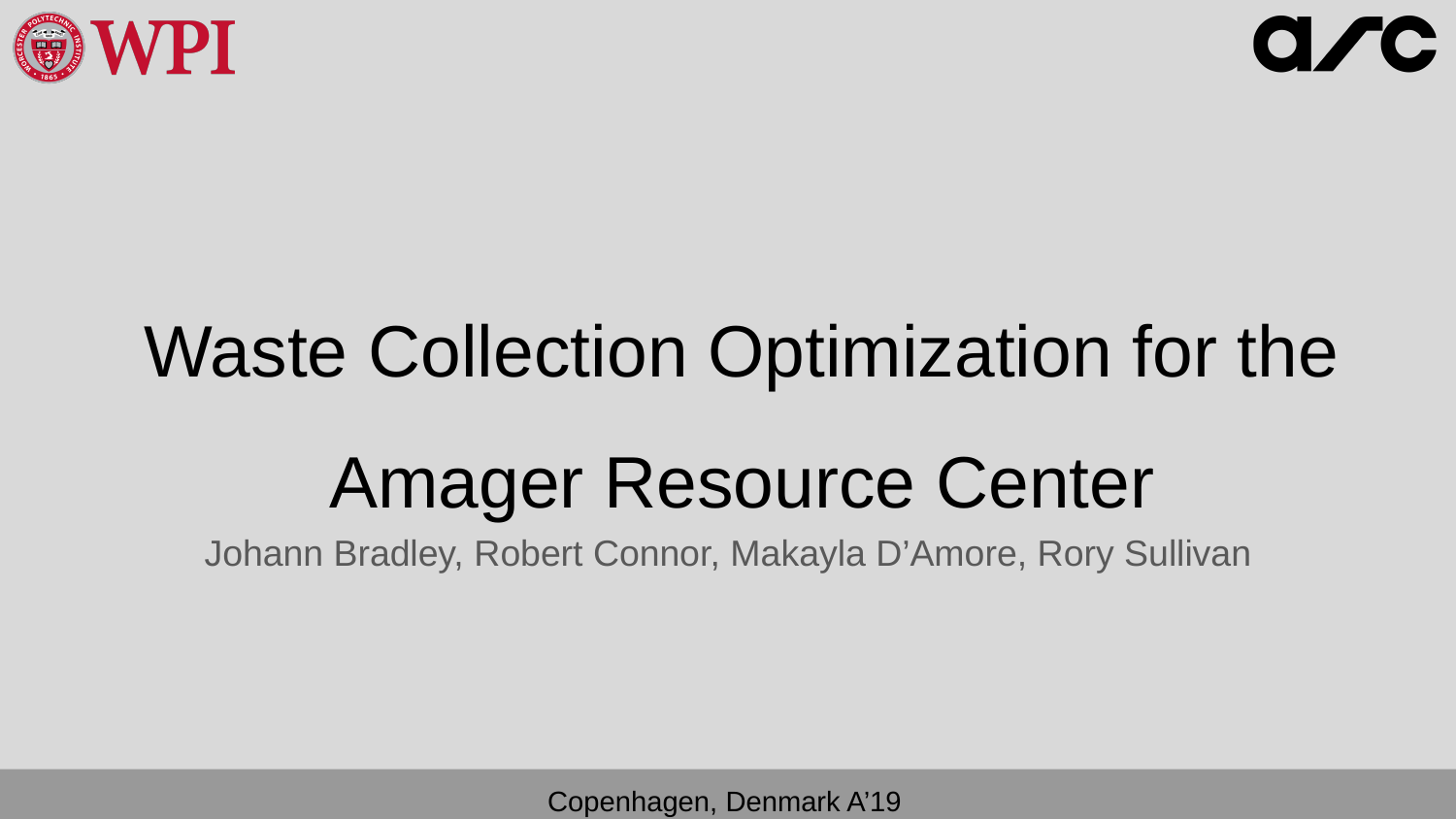

Waste Collection Optimization for the Amager Resource Center
Johann Bradley, Robert Connor, Makayla D’Amore, Rory Sullivan